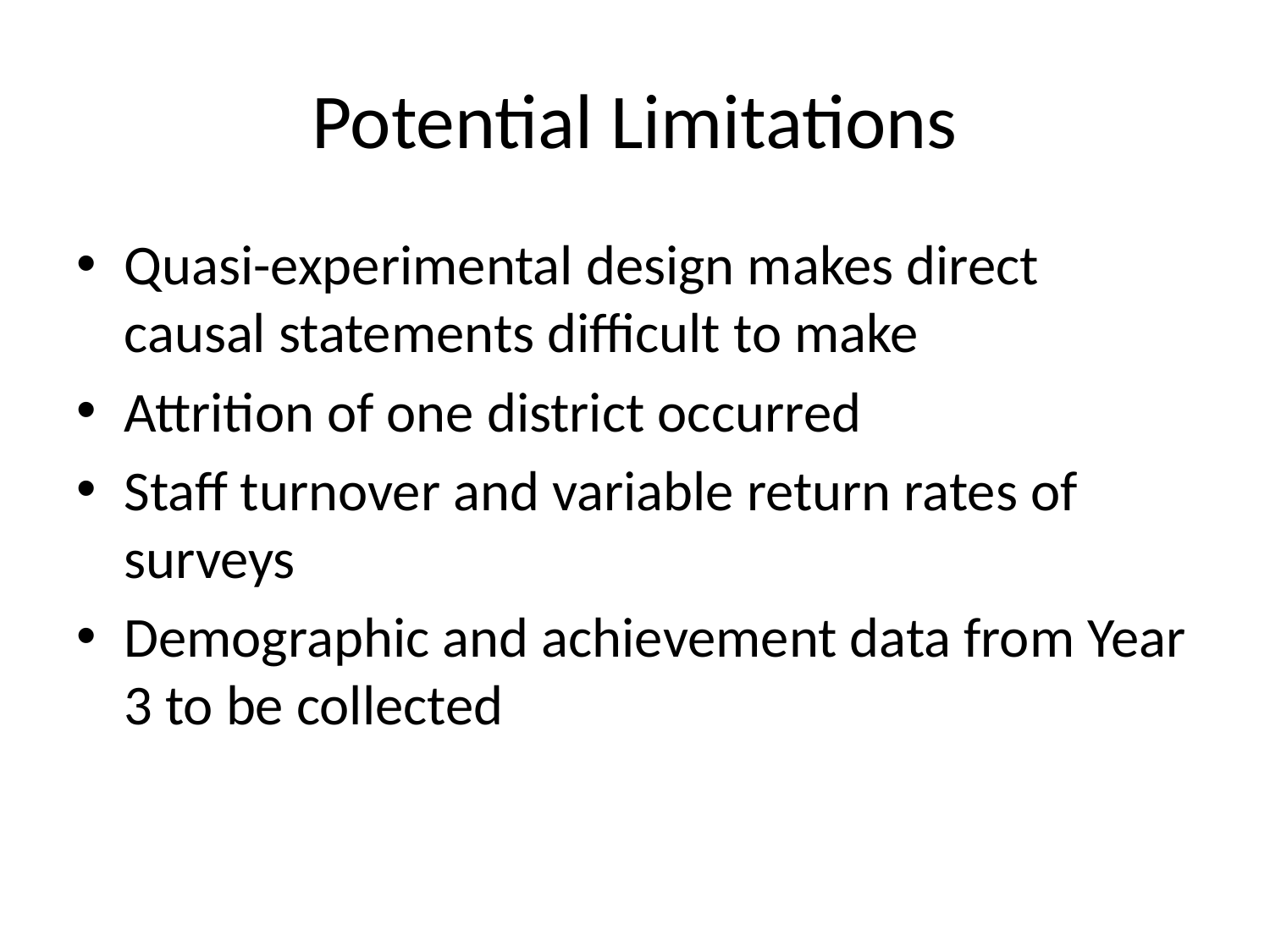

# Potential Limitations
Quasi-experimental design makes direct causal statements difficult to make
Attrition of one district occurred
Staff turnover and variable return rates of surveys
Demographic and achievement data from Year 3 to be collected